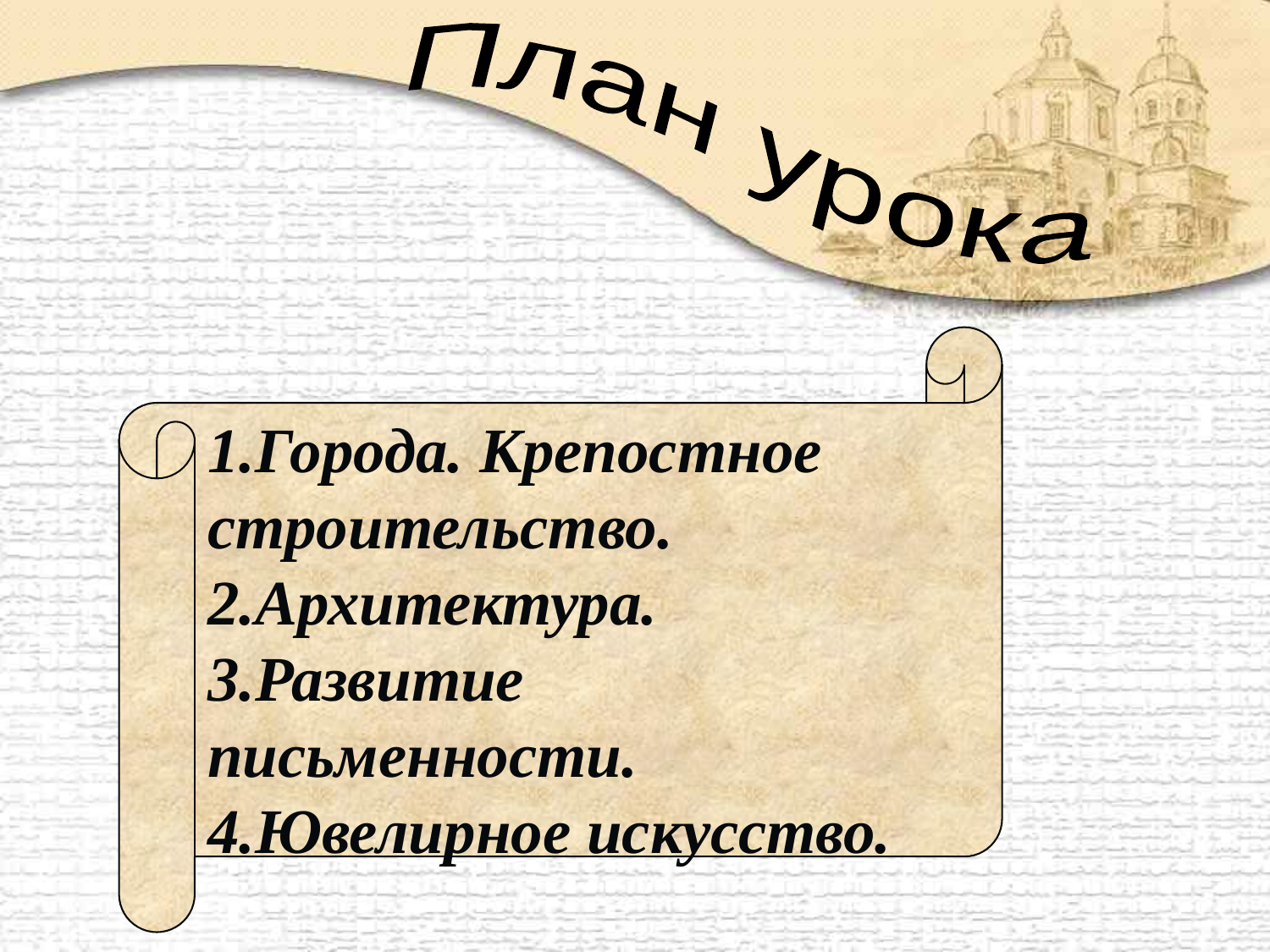

План урока
1.Города. Крепостное строительство.
2.Архитектура.
3.Развитие письменности.
4.Ювелирное искусство.